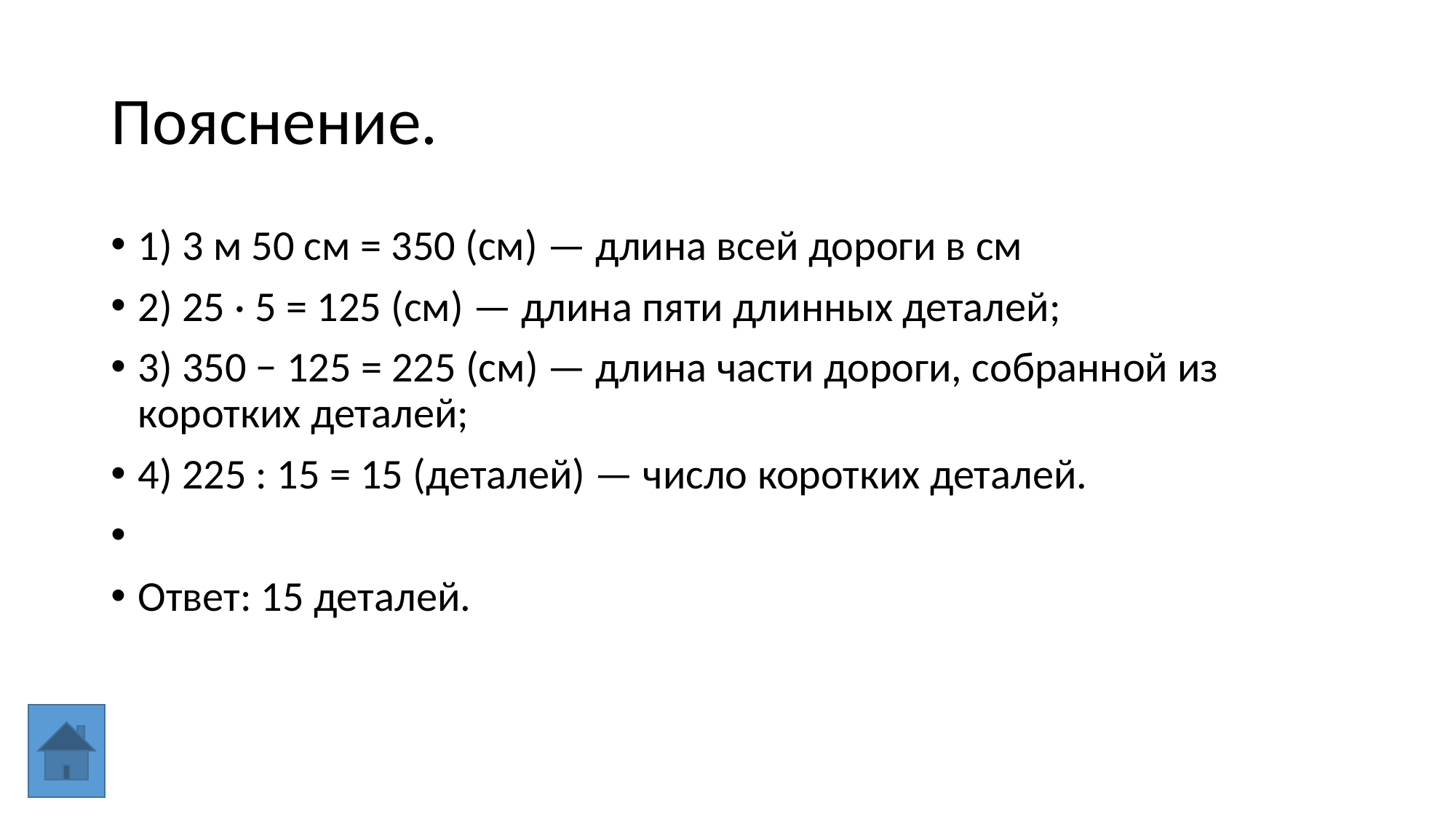

# Пояснение.
1) 3 м 50 см = 350 (см) — длина всей дороги в см
2) 25 · 5 = 125 (см) — длина пяти длинных деталей;
3) 350 − 125 = 225 (см) — длина части дороги, собранной из коротких деталей;
4) 225 : 15 = 15 (деталей) — число коротких деталей.

Ответ: 15 деталей.